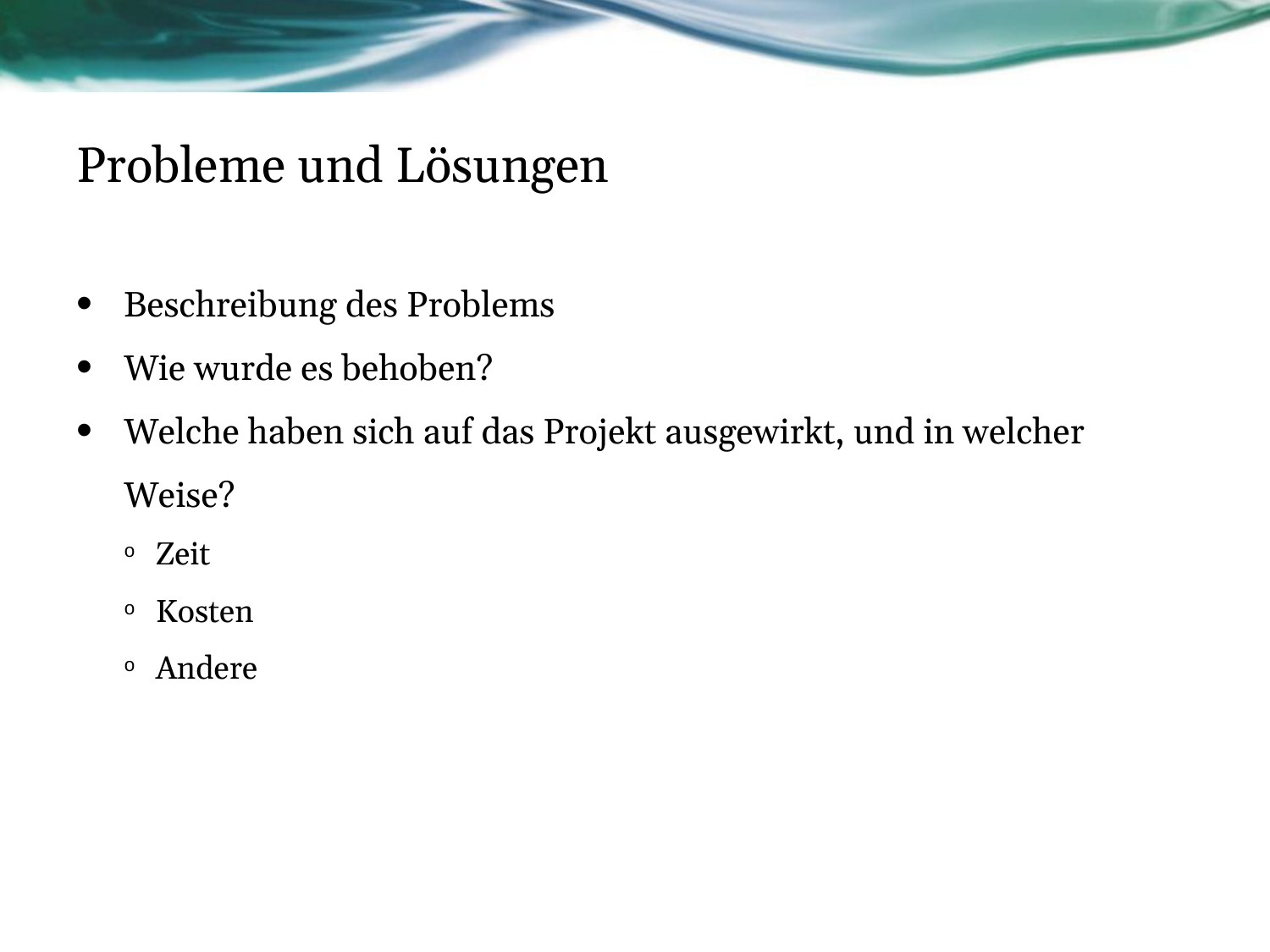

# Probleme und Lösungen
Beschreibung des Problems
Wie wurde es behoben?
Welche haben sich auf das Projekt ausgewirkt, und in welcher Weise?
Zeit
Kosten
Andere